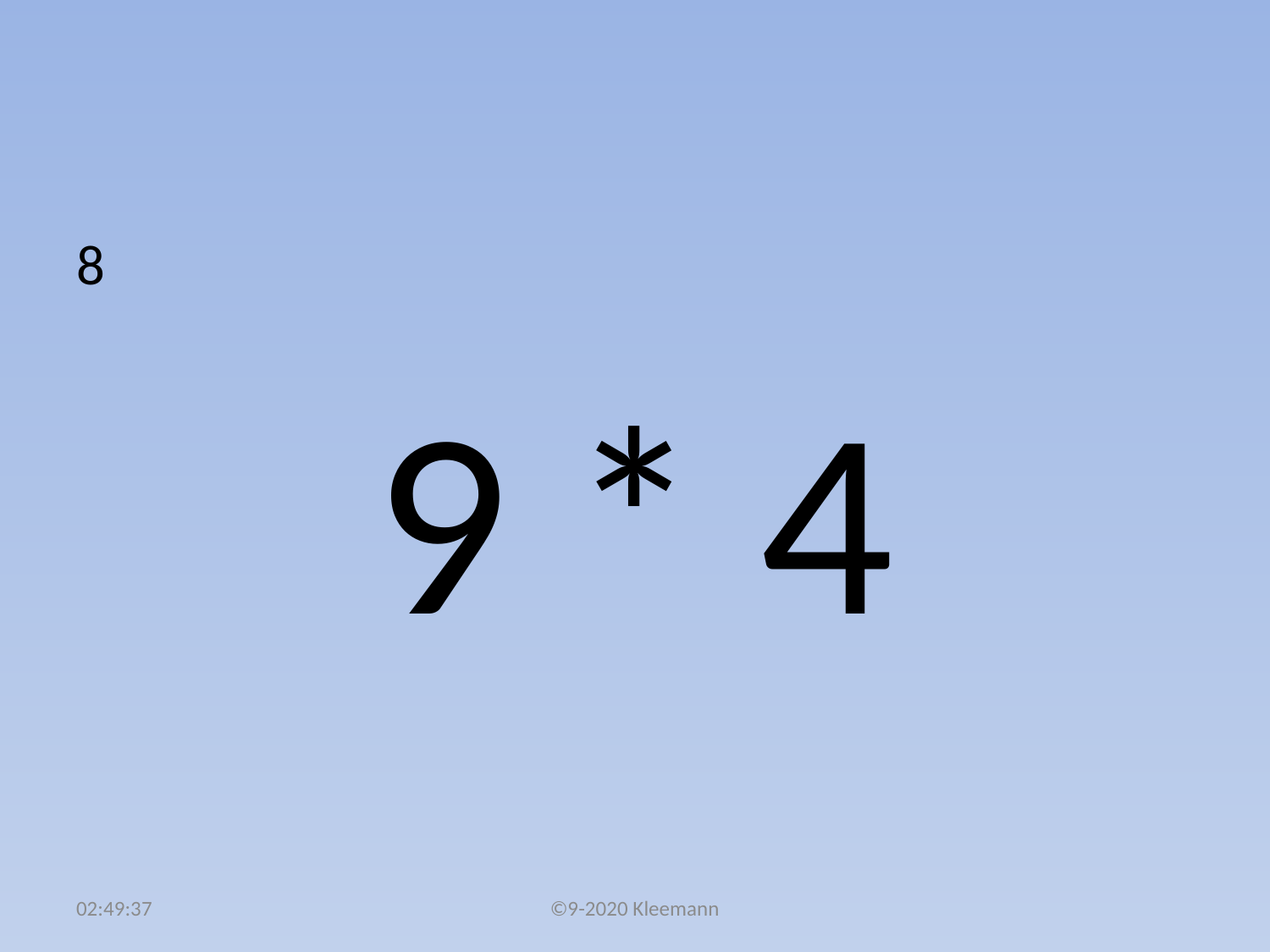

#
8
9 * 4
02:49:37
©9-2020 Kleemann